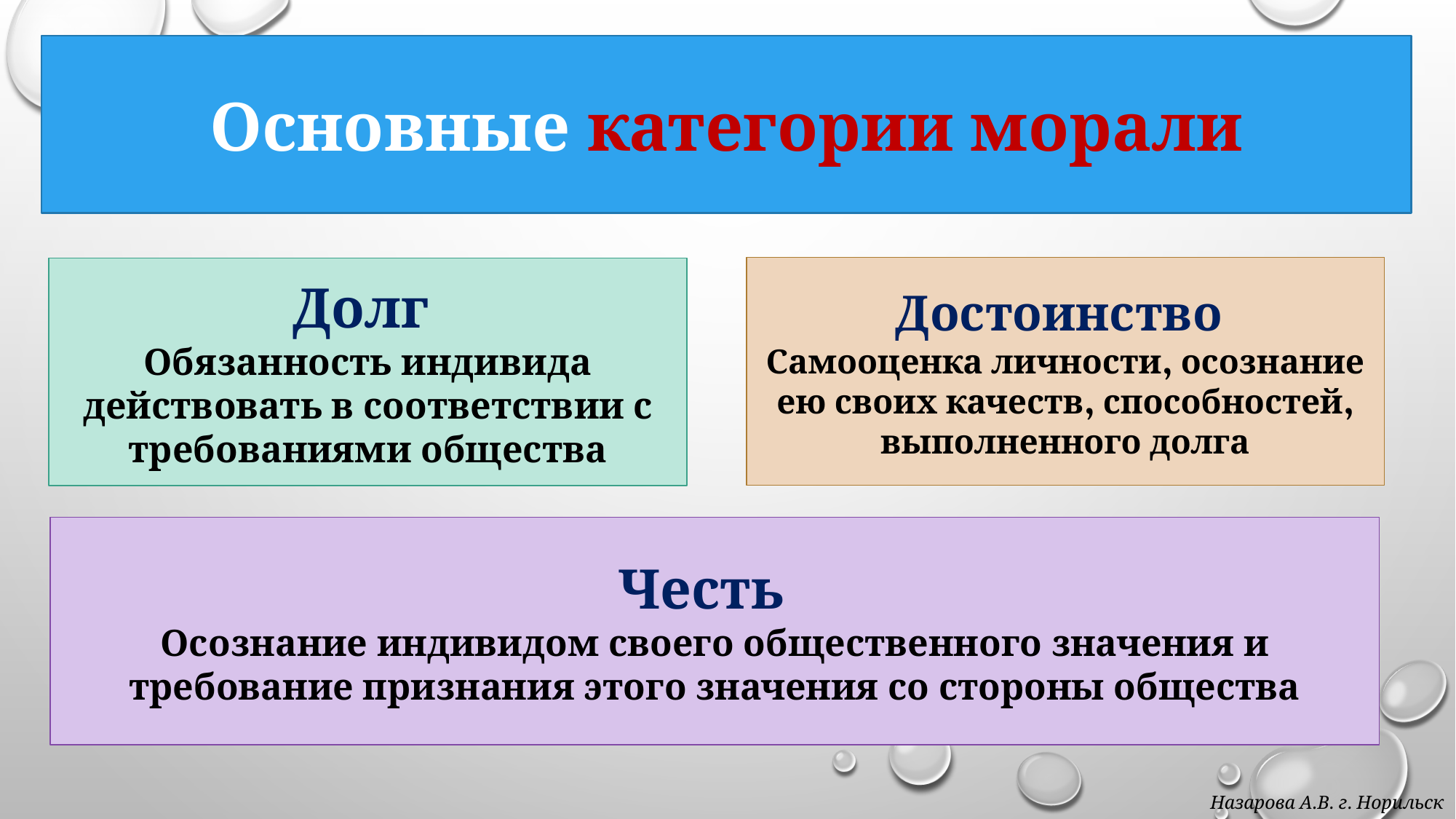

Основные категории морали
Достоинство
Самооценка личности, осознание ею своих качеств, способностей, выполненного долга
Долг
Обязанность индивида действовать в соответствии с требованиями общества
Честь
Осознание индивидом своего общественного значения и требование признания этого значения со стороны общества
Назарова А.В. г. Норильск